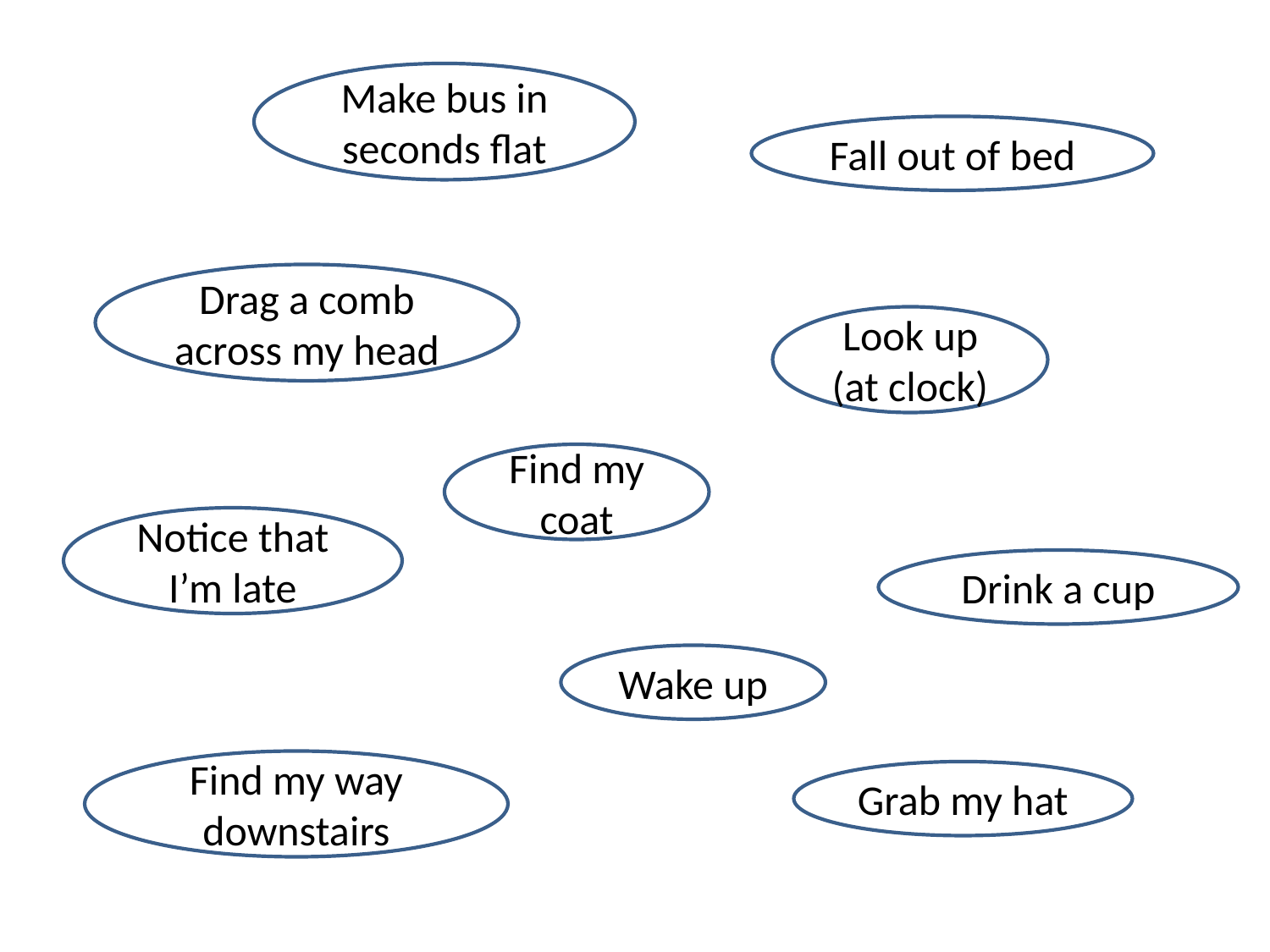

Make bus in seconds flat
Fall out of bed
Drag a comb across my head
Look up (at clock)
Find my coat
Notice that I’m late
Drink a cup
Wake up
Find my way downstairs
Grab my hat